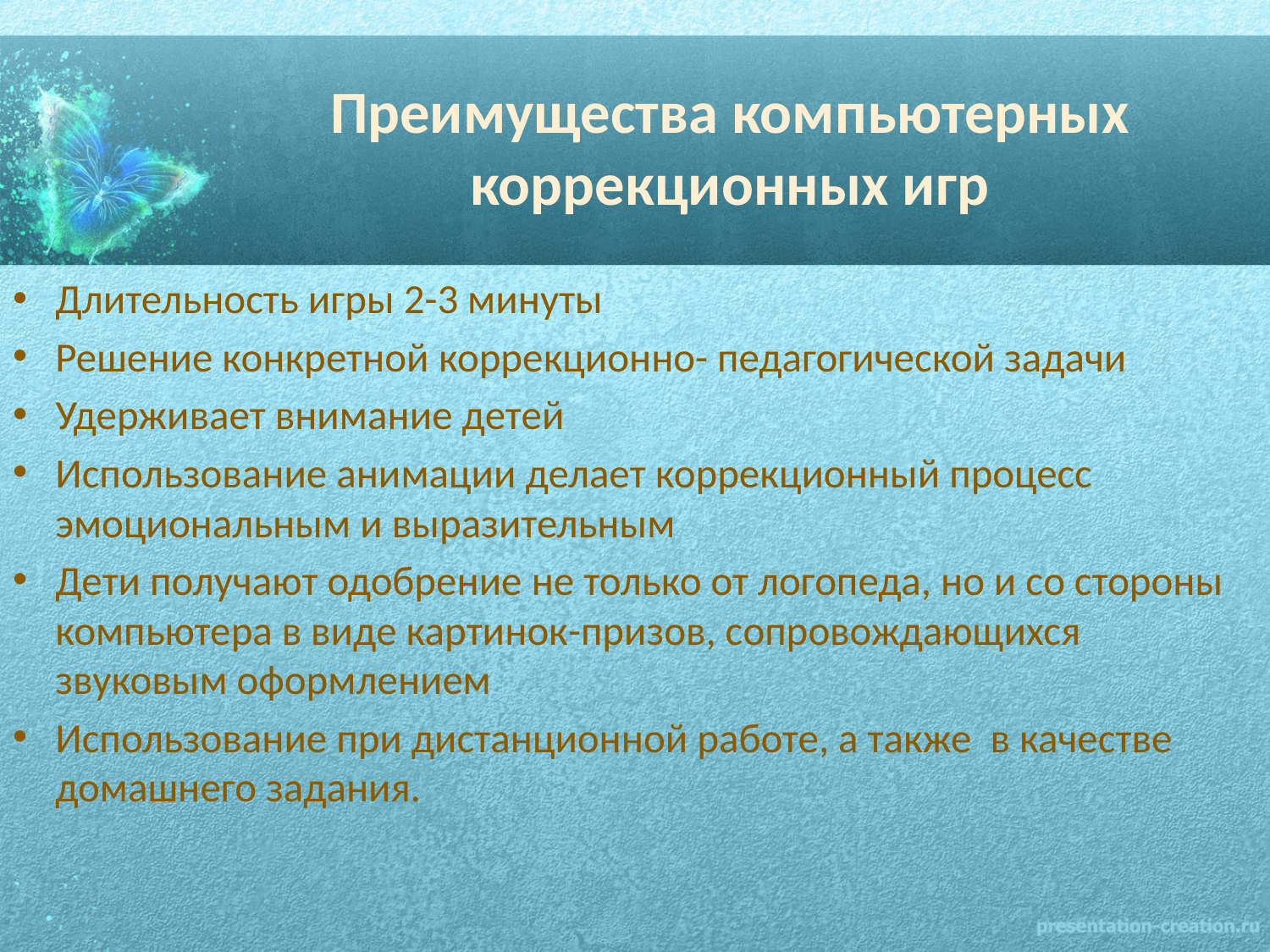

# Преимущества компьютерных коррекционных игр
Длительность игры 2-3 минуты
Решение конкретной коррекционно- педагогической задачи
Удерживает внимание детей
Использование анимации делает коррекционный процесс эмоциональным и выразительным
Дети получают одобрение не только от логопеда, но и со стороны компьютера в виде картинок-призов, сопровождающихся звуковым оформлением
Использование при дистанционной работе, а также  в качестве домашнего задания.